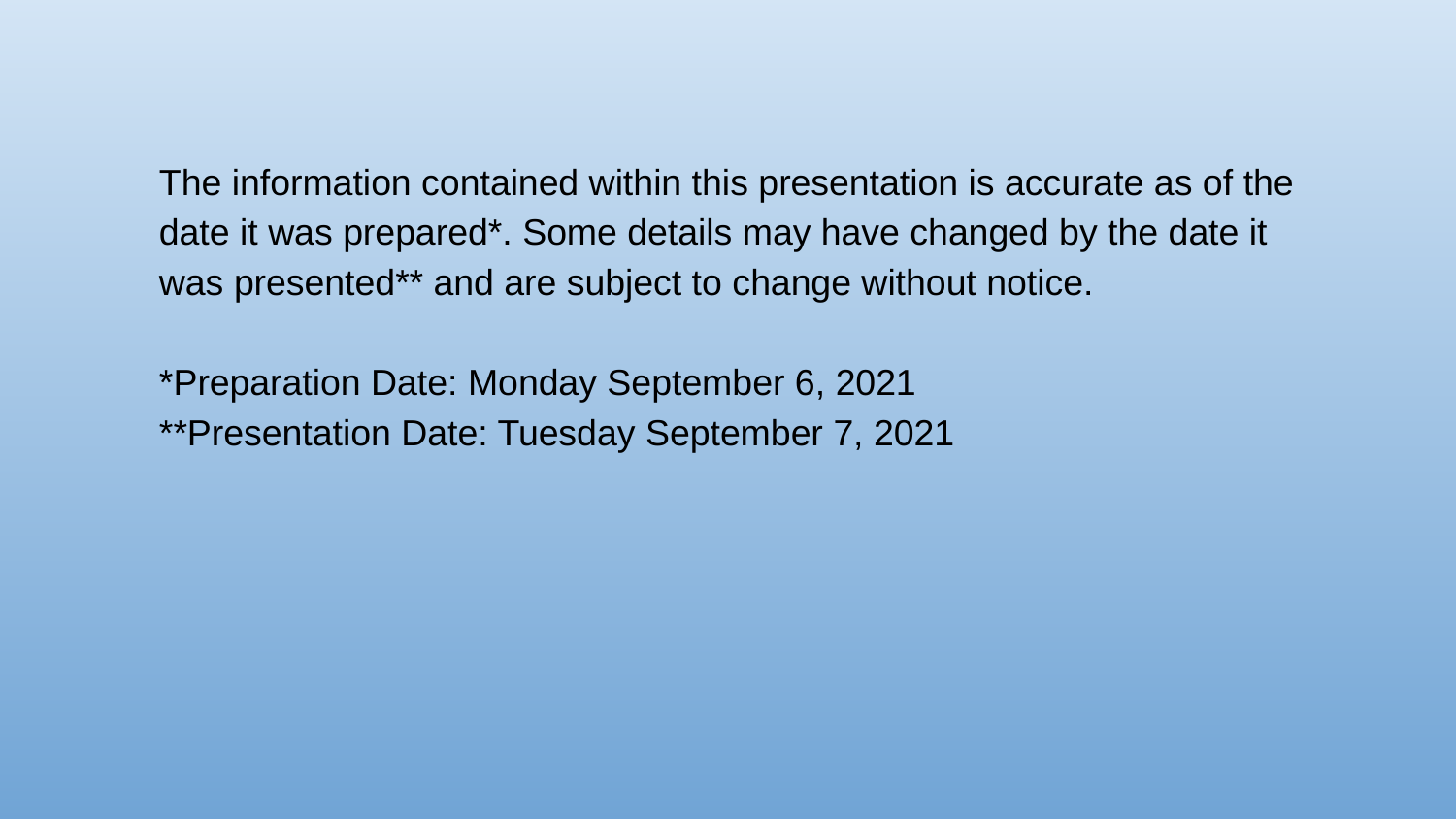

The information contained within this presentation is accurate as of the date it was prepared*. Some details may have changed by the date it was presented** and are subject to change without notice.

*Preparation Date: Monday September 6, 2021
**Presentation Date: Tuesday September 7, 2021